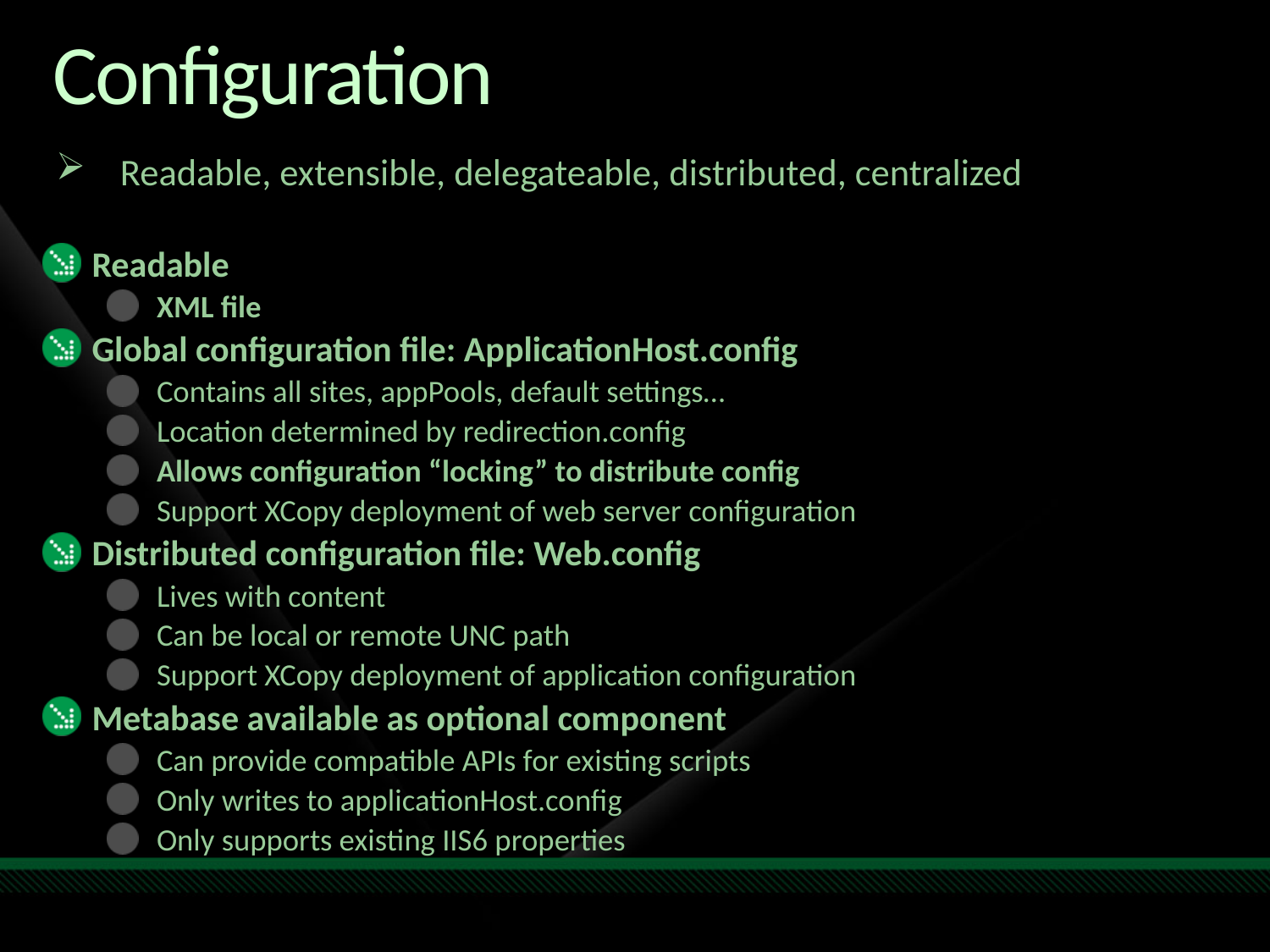

# Configuration

Readable, extensible, delegateable, distributed, centralized

Readable
XML file
Global configuration file: ApplicationHost.config
Contains all sites, appPools, default settings…
Location determined by redirection.config
Allows configuration “locking” to distribute config
Support XCopy deployment of web server configuration
Distributed configuration file: Web.config
Lives with content
Can be local or remote UNC path
Support XCopy deployment of application configuration
Metabase available as optional component
Can provide compatible APIs for existing scripts
Only writes to applicationHost.config
Only supports existing IIS6 properties